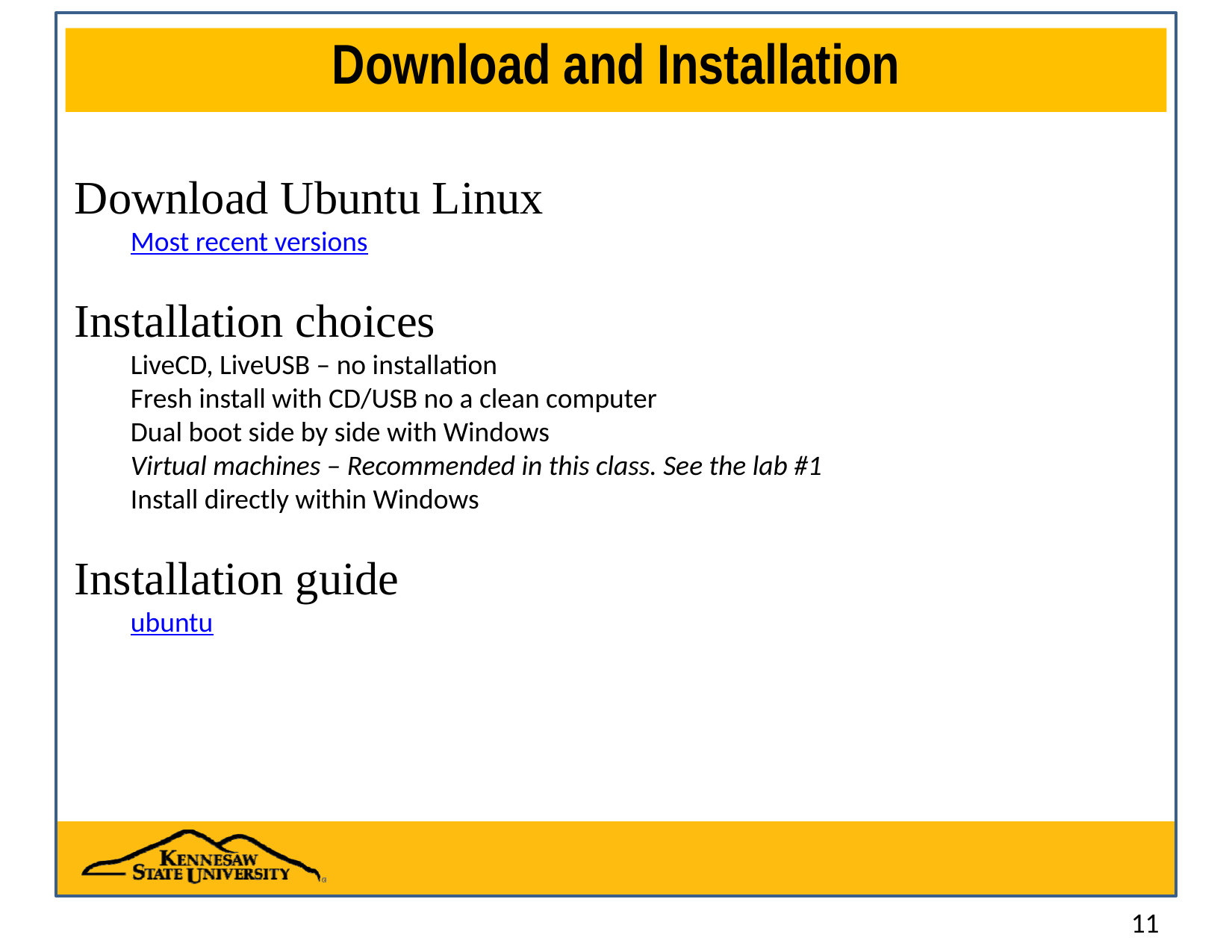

# Download and Installation
Download Ubuntu Linux
Most recent versions

Installation choices
LiveCD, LiveUSB – no installation
Fresh install with CD/USB no a clean computer
Dual boot side by side with Windows
Virtual machines – Recommended in this class. See the lab #1
Install directly within Windows

Installation guide
ubuntu